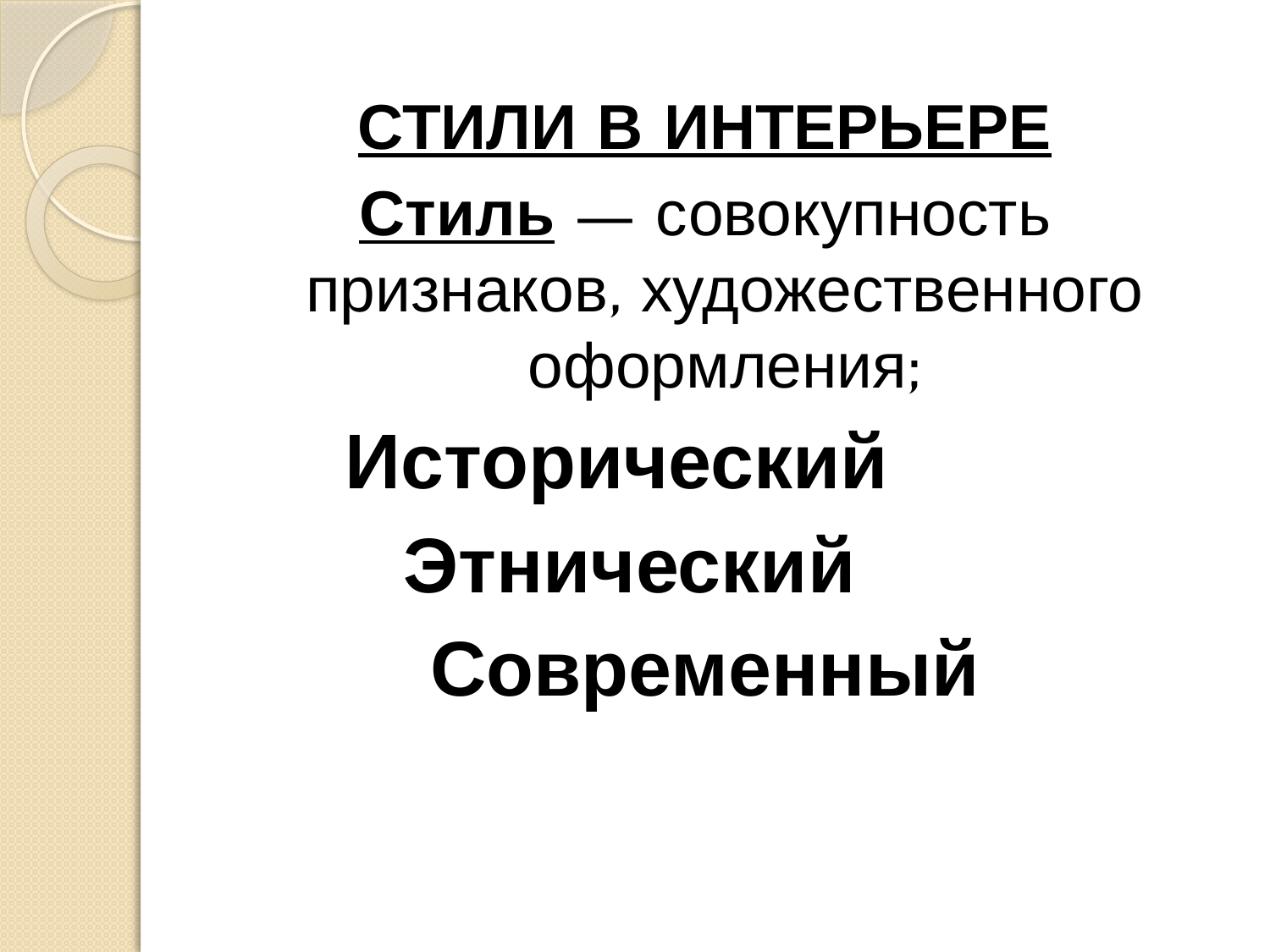

СТИЛИ В ИНТЕРЬЕРЕ
Стиль — совокупность признаков, художественного оформления;
Исторический
Этнический
Современный